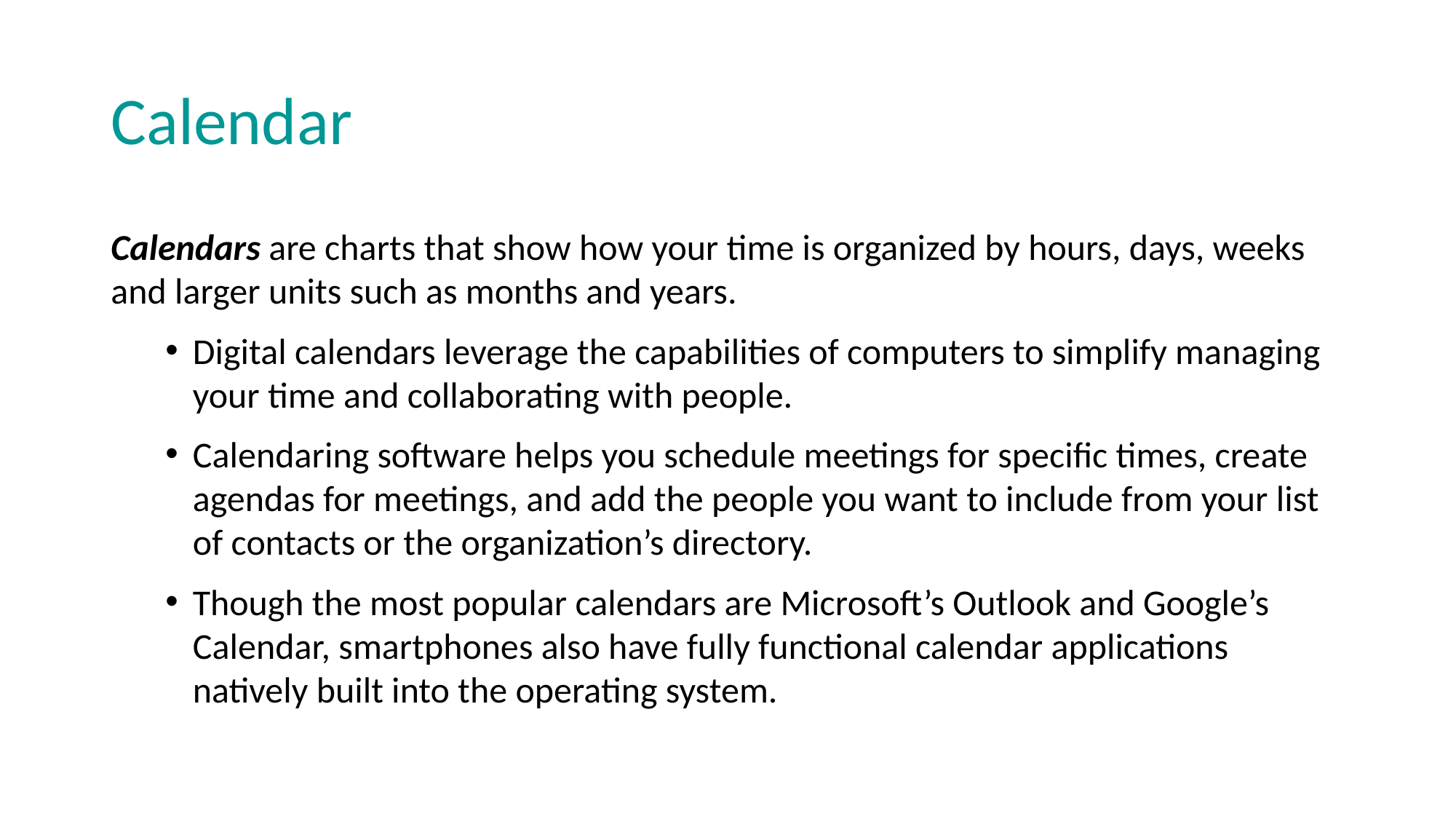

# Calendar
Calendars are charts that show how your time is organized by hours, days, weeks and larger units such as months and years.
Digital calendars leverage the capabilities of computers to simplify managing your time and collaborating with people.
Calendaring software helps you schedule meetings for specific times, create agendas for meetings, and add the people you want to include from your list of contacts or the organization’s directory.
Though the most popular calendars are Microsoft’s Outlook and Google’s Calendar, smartphones also have fully functional calendar applications natively built into the operating system.